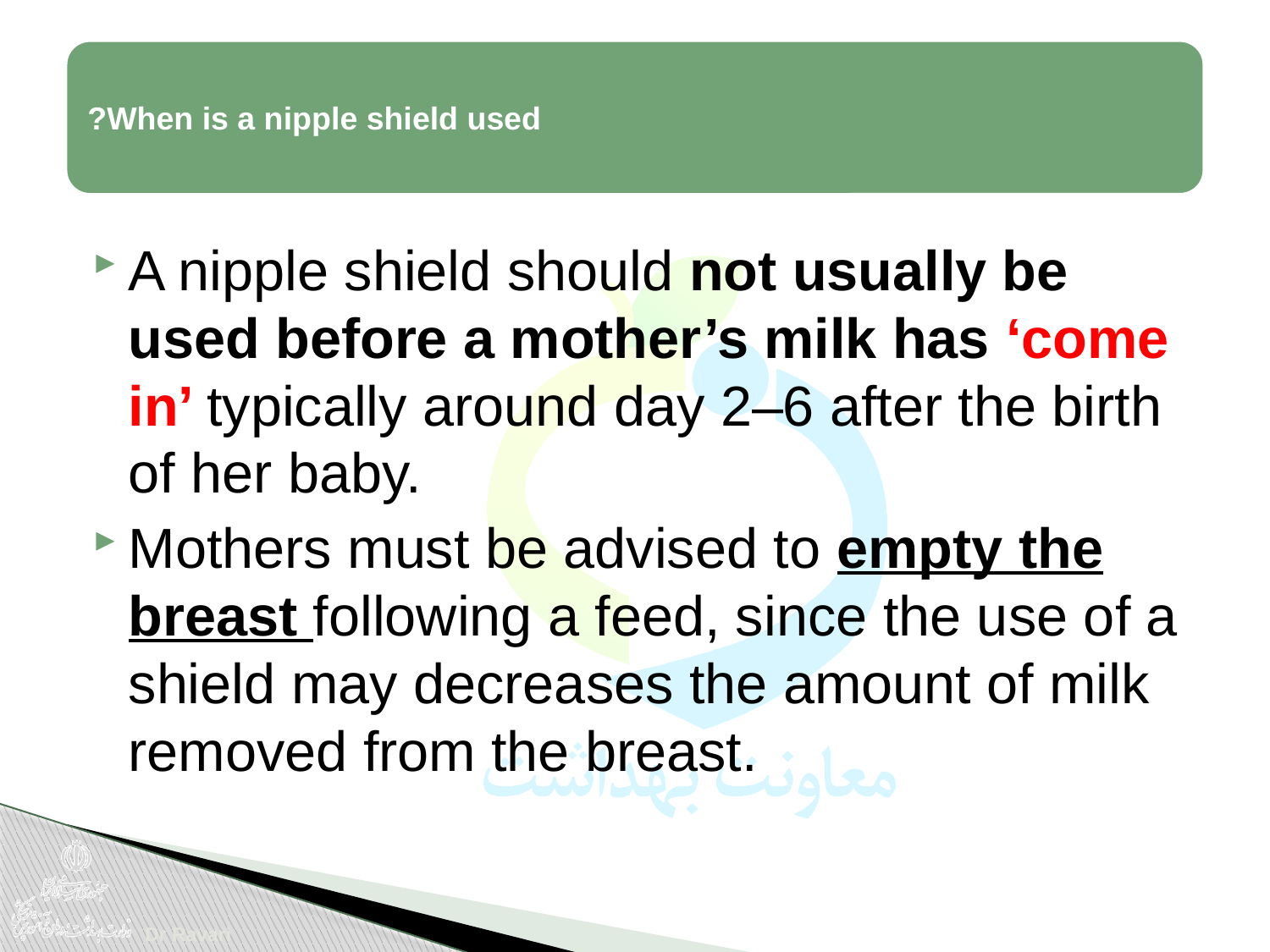

A nipple shield should not usually be used before a mother’s milk has ‘come in’ typically around day 2–6 after the birth of her baby.
Mothers must be advised to empty the breast following a feed, since the use of a shield may decreases the amount of milk removed from the breast.